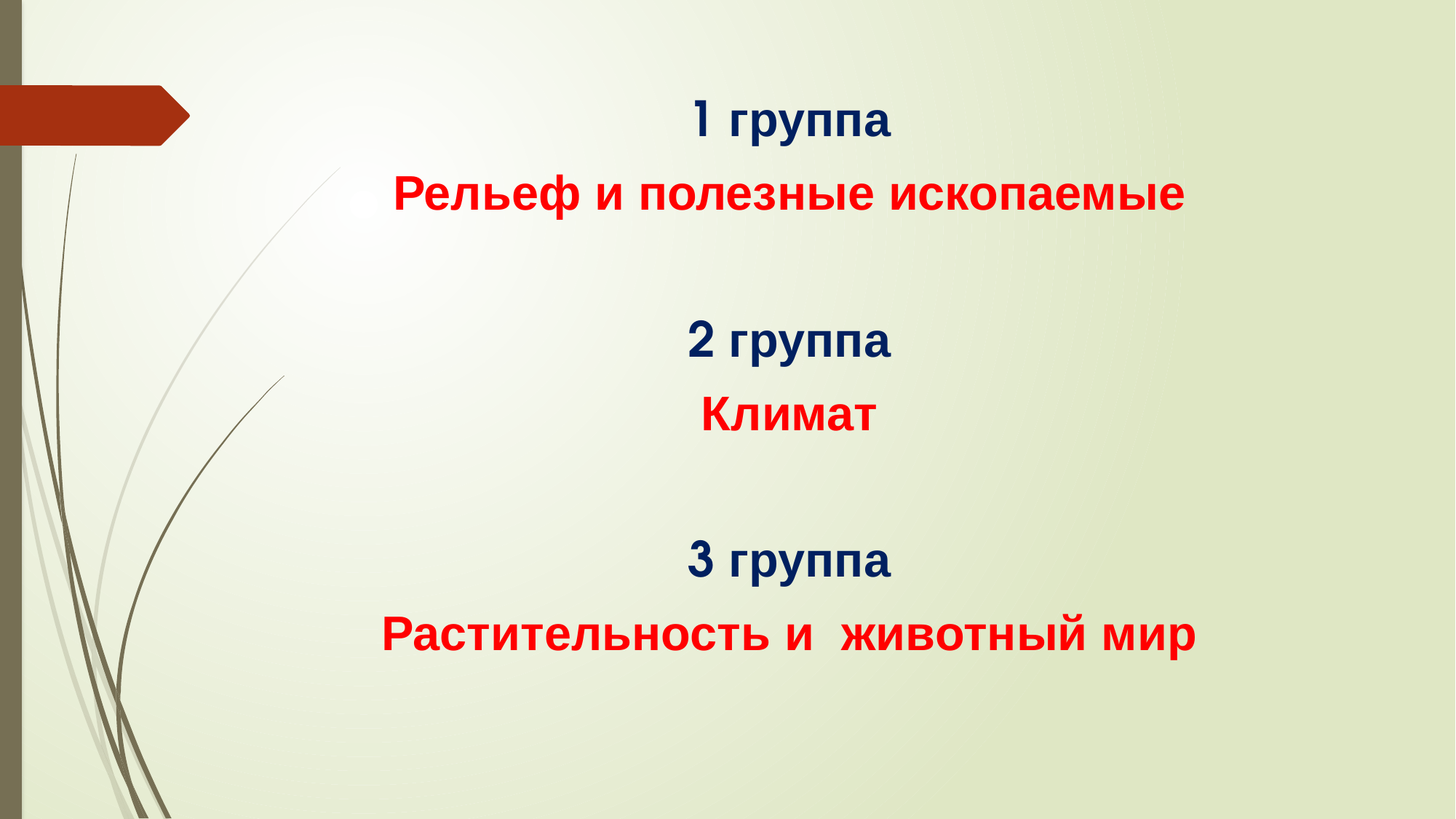

1 группа
Рельеф и полезные ископаемые

2 группа
Климат

3 группа
Растительность и  животный мир